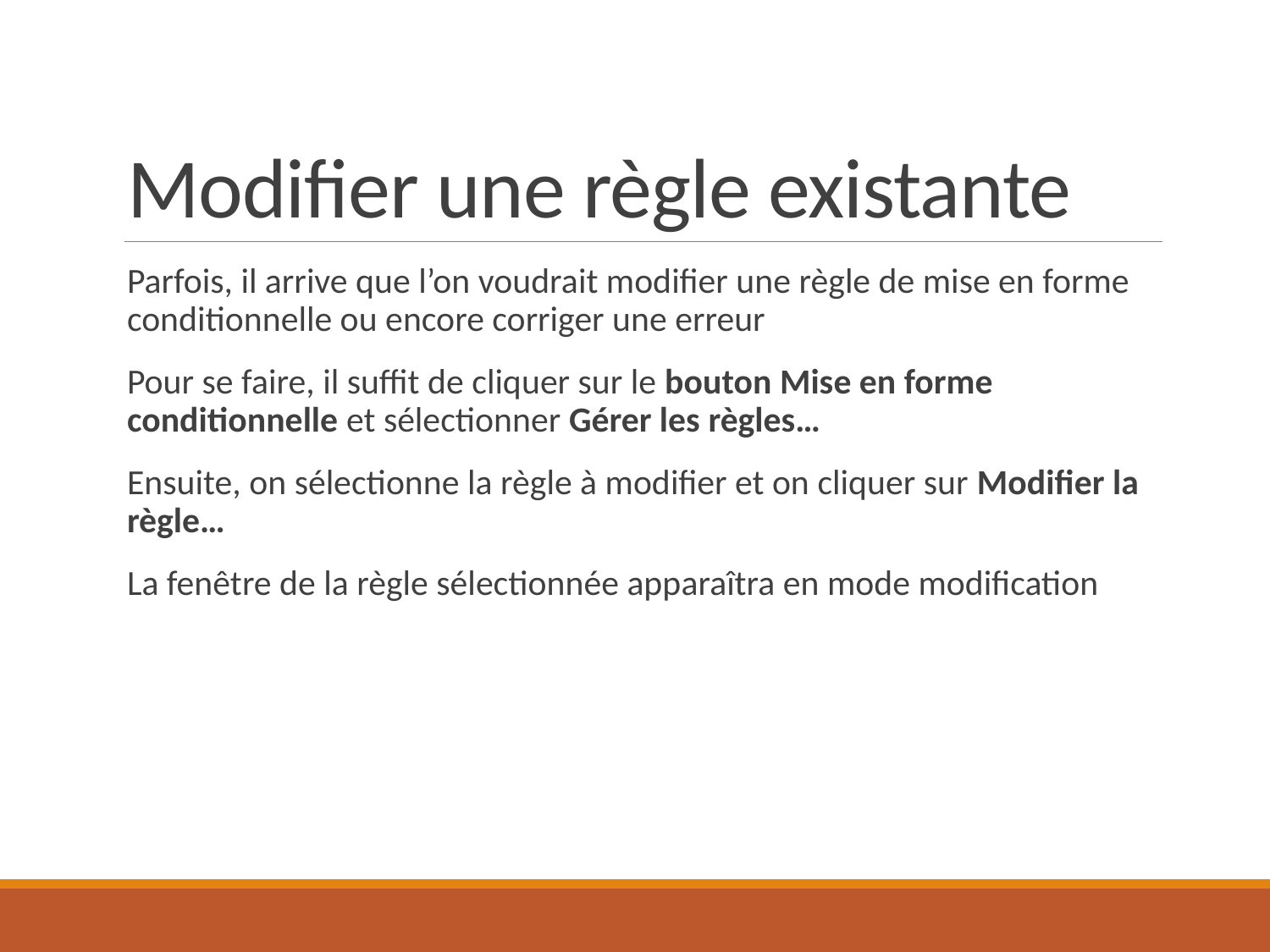

# Modifier une règle existante
Parfois, il arrive que l’on voudrait modifier une règle de mise en forme conditionnelle ou encore corriger une erreur
Pour se faire, il suffit de cliquer sur le bouton Mise en forme conditionnelle et sélectionner Gérer les règles…
Ensuite, on sélectionne la règle à modifier et on cliquer sur Modifier la règle…
La fenêtre de la règle sélectionnée apparaîtra en mode modification